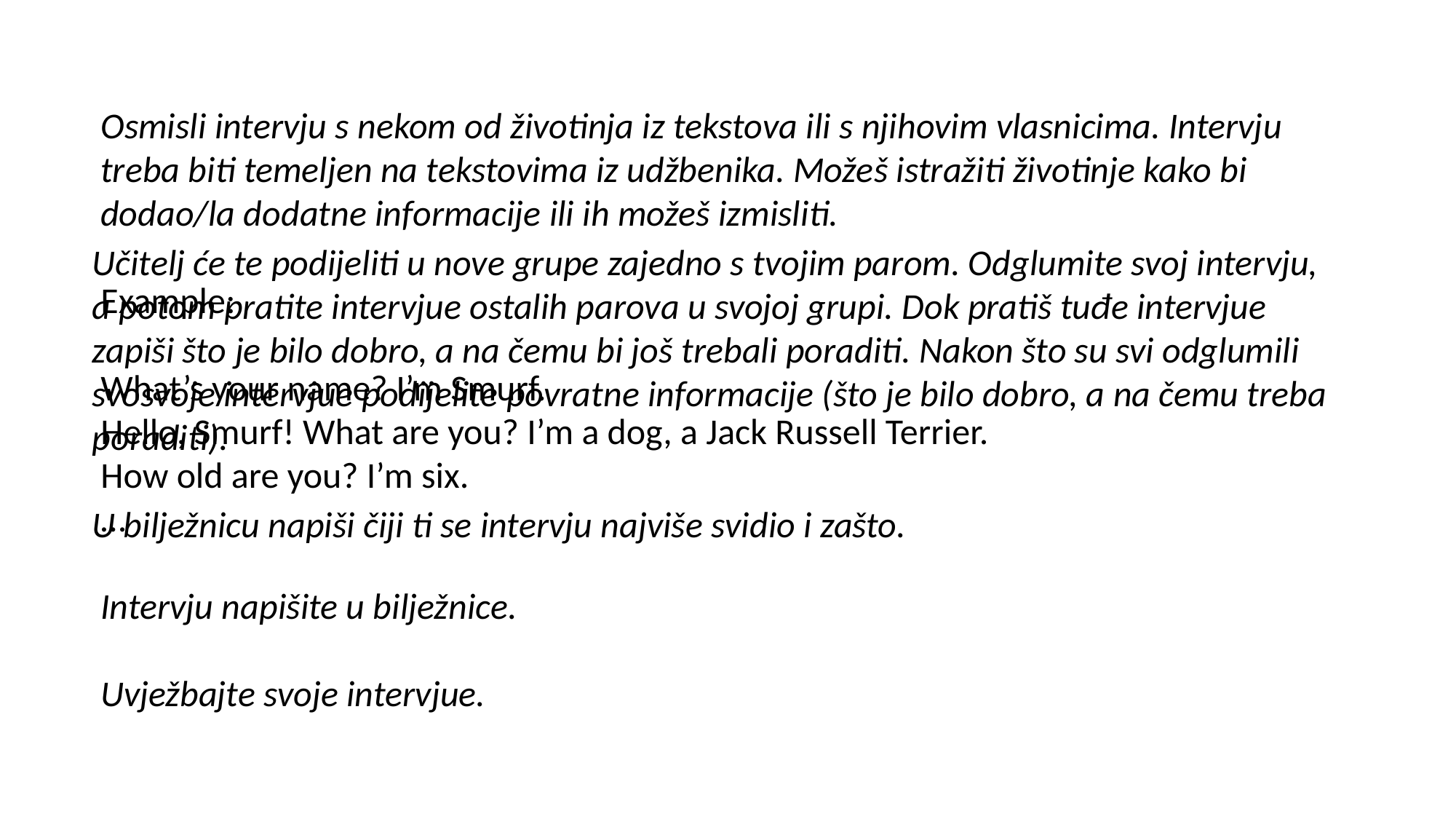

Osmisli intervju s nekom od životinja iz tekstova ili s njihovim vlasnicima. Intervju treba biti temeljen na tekstovima iz udžbenika. Možeš istražiti životinje kako bi dodao/la dodatne informacije ili ih možeš izmisliti.

Example:

What’s your name? I’m Smurf.
Hello, Smurf! What are you? I’m a dog, a Jack Russell Terrier.
How old are you? I’m six.
…

Intervju napišite u bilježnice.

Uvježbajte svoje intervjue.
Učitelj će te podijeliti u nove grupe zajedno s tvojim parom. Odglumite svoj intervju, a potom pratite intervjue ostalih parova u svojoj grupi. Dok pratiš tuđe intervjue zapiši što je bilo dobro, a na čemu bi još trebali poraditi. Nakon što su svi odglumili svosvoje intervjue podijelite povratne informacije (što je bilo dobro, a na čemu treba poraditi).

U bilježnicu napiši čiji ti se intervju najviše svidio i zašto.